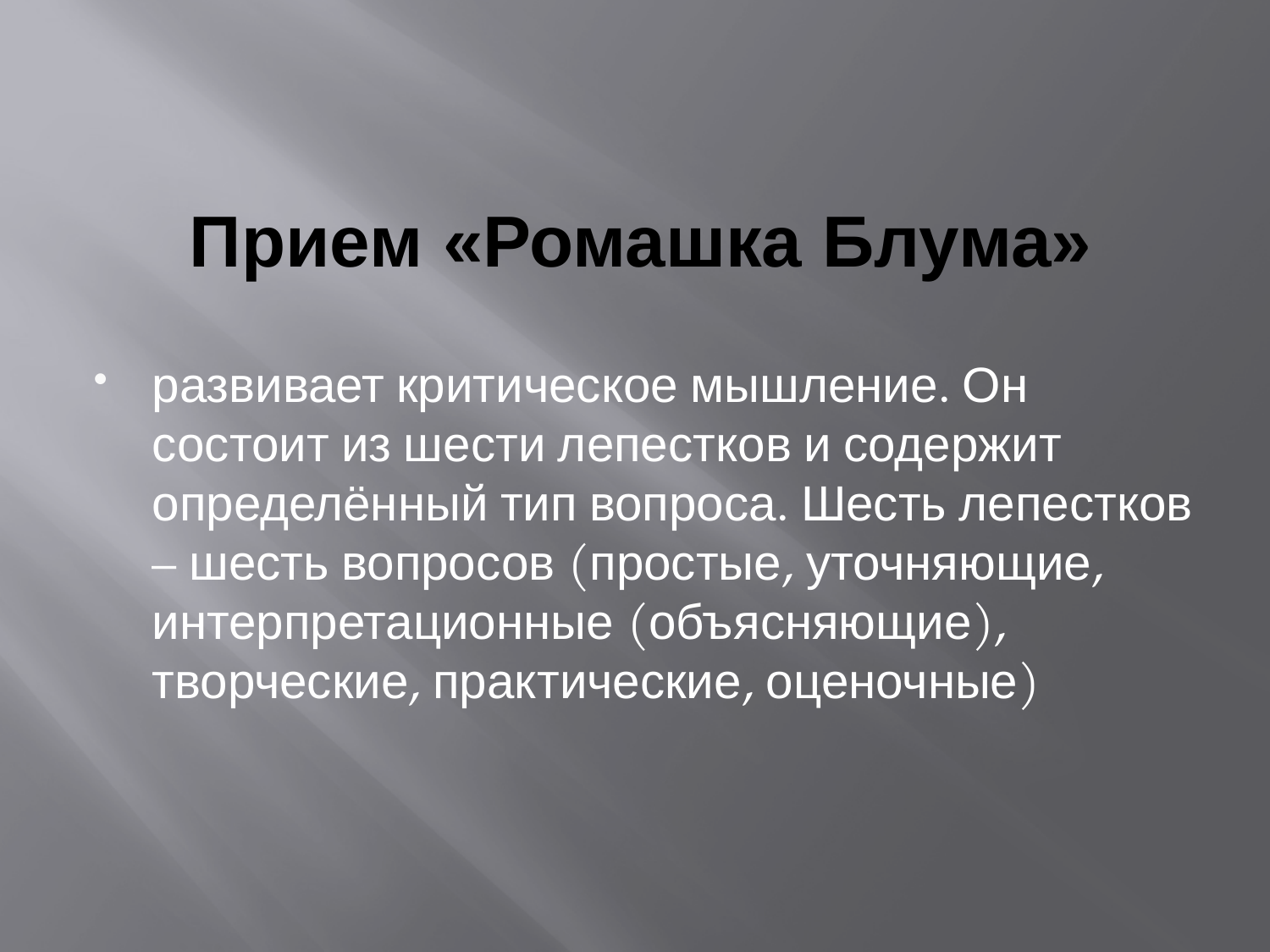

# Прием «Ромашка Блума»
развивает критическое мышление. Он состоит из шести лепестков и содержит определённый тип вопроса. Шесть лепестков – шесть вопросов (простые, уточняющие, интерпретационные (объясняющие), творческие, практические, оценочные)